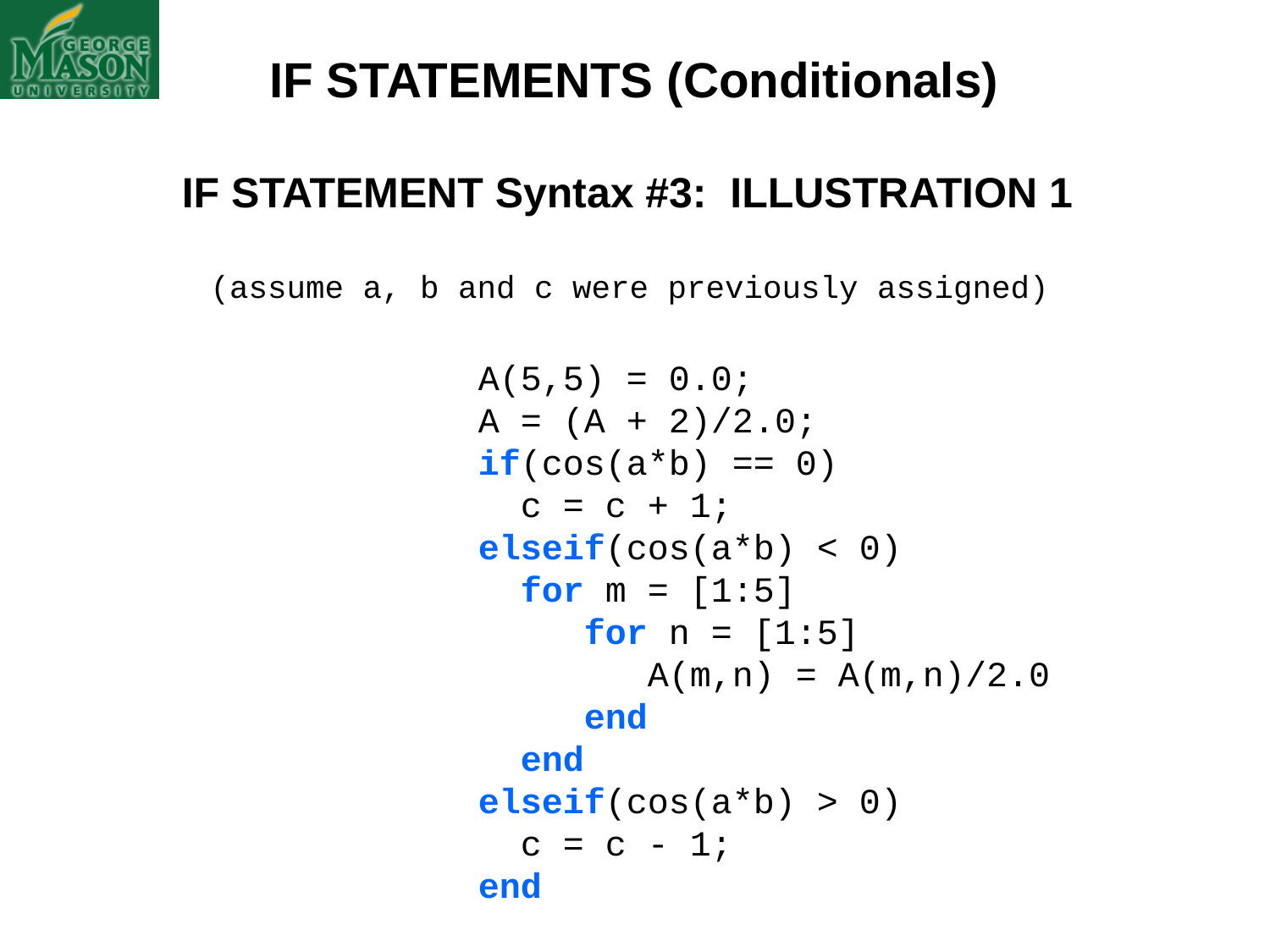

IF STATEMENTS (Conditionals)
IF STATEMENT Syntax #3:  ILLUSTRATION 1

(assume a, b and c were previously assigned)

		  A(5,5) = 0.0;
		  A = (A + 2)/2.0;
		  if(cos(a*b) == 0)
	          c = c + 1;
		  elseif(cos(a*b) < 0)
		    for m = [1:5]
		       for n = [1:5]
			    A(m,n) = A(m,n)/2.0
		       end
		    end
		  elseif(cos(a*b) > 0)
		    c = c - 1;
		  end